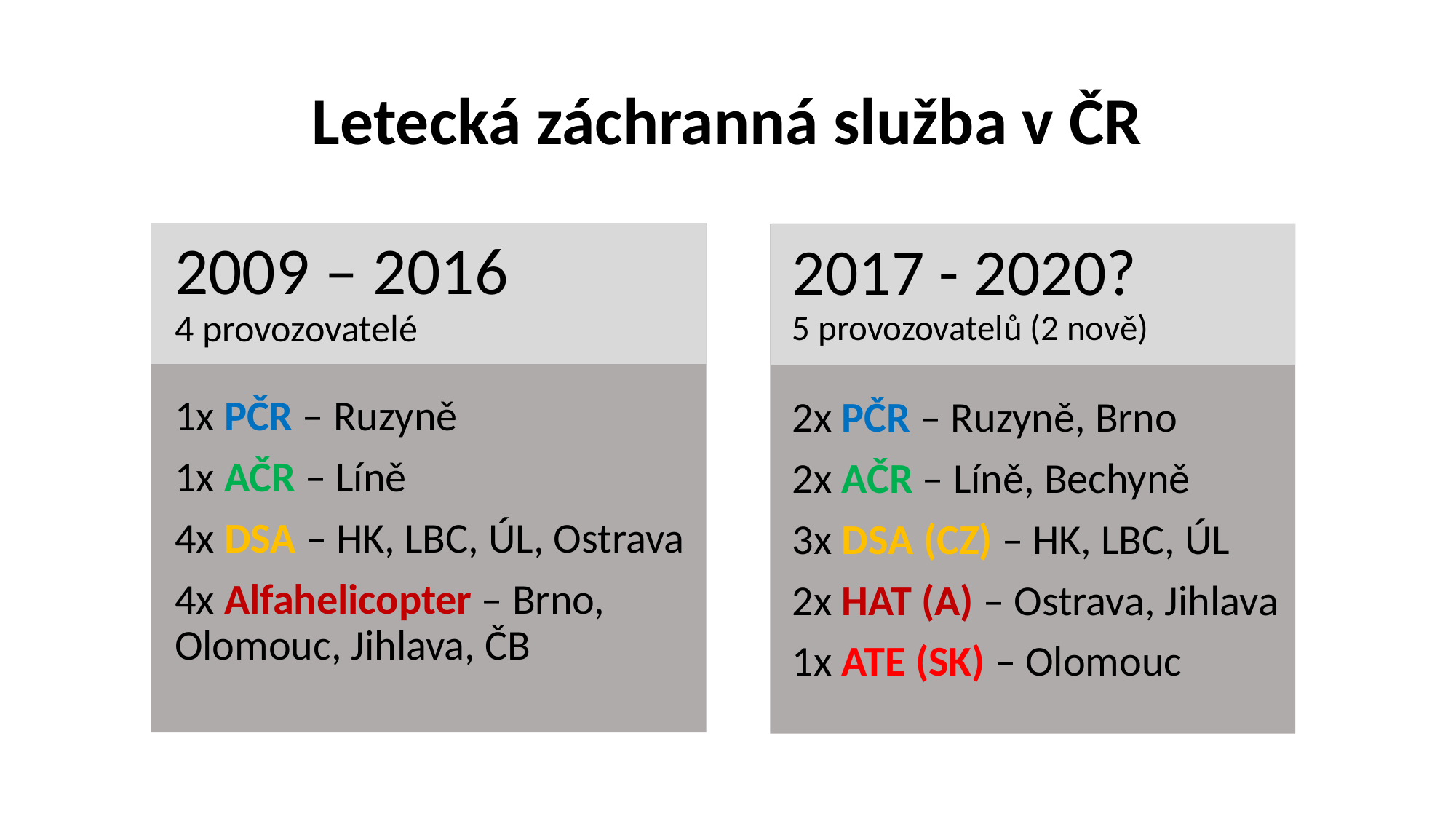

Letecká záchranná služba v ČR
2017 - 2020?
5 provozovatelů (2 nově)
# 2009 – 2016 4 provozovatelé

1x PČR – Ruzyně
1x AČR – Líně
4x DSA – HK, LBC, ÚL, Ostrava
4x Alfahelicopter – Brno, 	Olomouc, Jihlava, ČB
2x PČR – Ruzyně, Brno
2x AČR – Líně, Bechyně
3x DSA (CZ) – HK, LBC, ÚL
2x HAT (A) – Ostrava, Jihlava
1x ATE (SK) – Olomouc